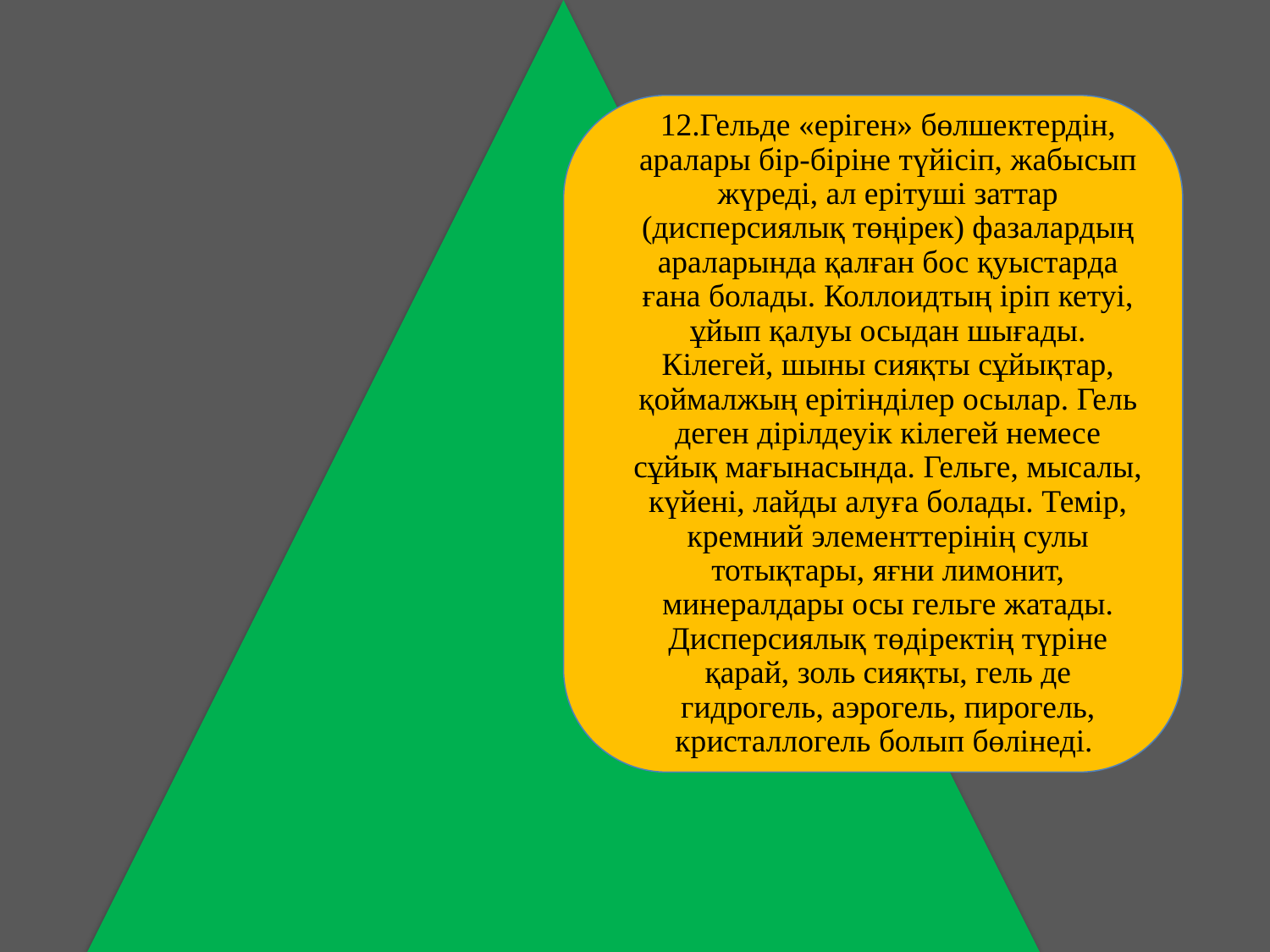

12.Гельде «еріген» бөлшектердін, аралары бір-біріне түйісіп, жабысып жүреді, ал ерітуші заттар (дисперсиялық төңірек) фазалардың араларында қалған бос қуыстарда ғана болады. Коллоидтың іріп кетуі, ұйып қалуы осыдан шығады. Кілегей, шыны сияқты сұйықтар, қоймалжың ерітінділер осылар. Гель деген дірілдеуік кілегей немесе сұйық мағынасында. Гельге, мысалы, күйені, лайды алуға болады. Темір, кремний элементтерінің сулы тотықтары, яғни лимонит, минералдары осы гельге жатады. Дисперсиялық төдіректің түріне қарай, золь сияқты, гель де гидрогель, аэрогель, пирогель, кристаллогель болып бөлінеді.